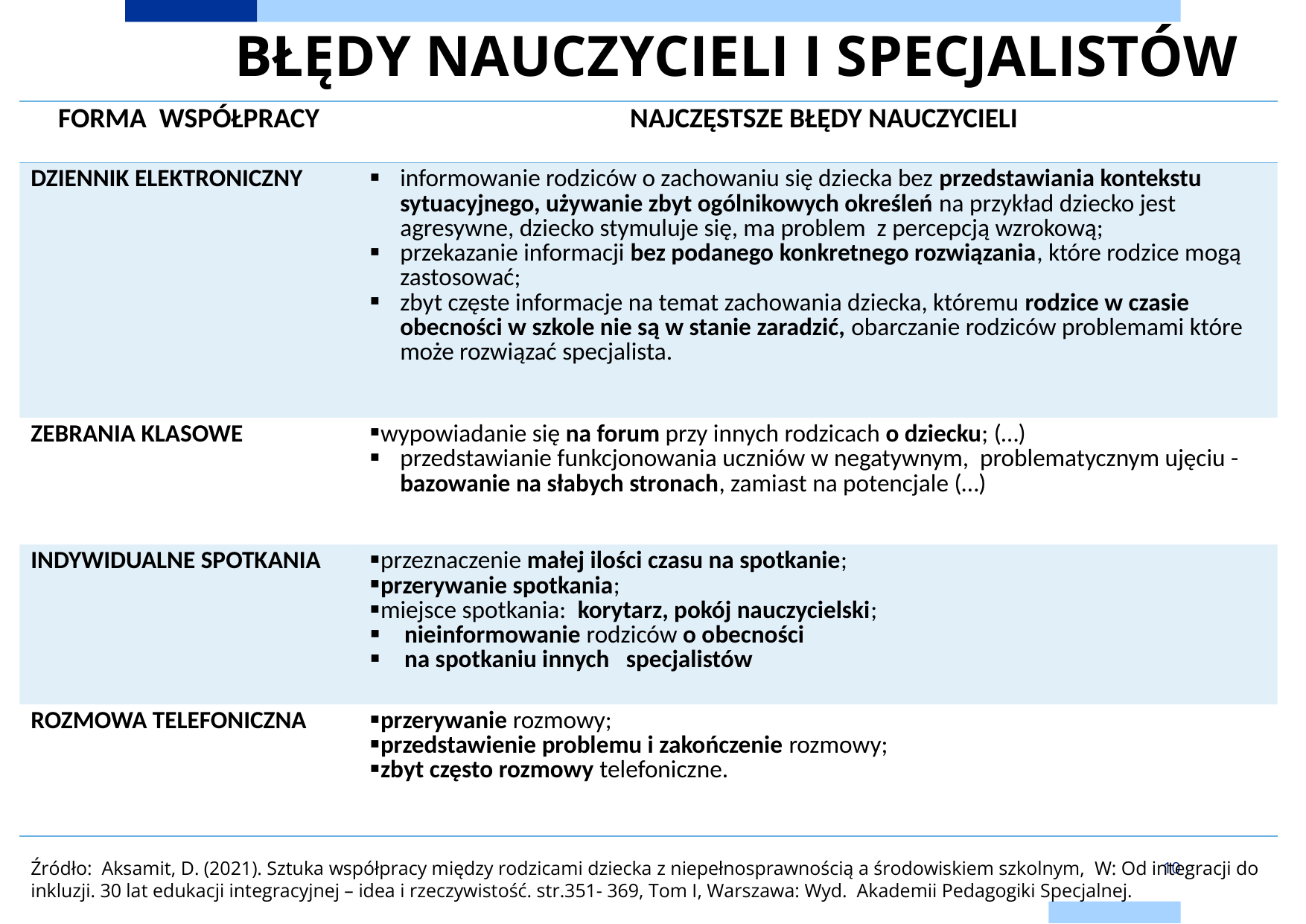

BŁĘDY NAUCZYCIELI I SPECJALISTÓW
| FORMA WSPÓŁPRACY | NAJCZĘSTSZE BŁĘDY NAUCZYCIELI |
| --- | --- |
| DZIENNIK ELEKTRONICZNY | informowanie rodziców o zachowaniu się dziecka bez przedstawiania kontekstu sytuacyjnego, używanie zbyt ogólnikowych określeń na przykład dziecko jest agresywne, dziecko stymuluje się, ma problem z percepcją wzrokową; przekazanie informacji bez podanego konkretnego rozwiązania, które rodzice mogą zastosować; zbyt częste informacje na temat zachowania dziecka, któremu rodzice w czasie obecności w szkole nie są w stanie zaradzić, obarczanie rodziców problemami które może rozwiązać specjalista. |
| ZEBRANIA KLASOWE | wypowiadanie się na forum przy innych rodzicach o dziecku; (…) przedstawianie funkcjonowania uczniów w negatywnym, problematycznym ujęciu - bazowanie na słabych stronach, zamiast na potencjale (…) |
| INDYWIDUALNE SPOTKANIA | przeznaczenie małej ilości czasu na spotkanie; przerywanie spotkania; miejsce spotkania: korytarz, pokój nauczycielski; nieinformowanie rodziców o obecności na spotkaniu innych specjalistów |
| ROZMOWA TELEFONICZNA | przerywanie rozmowy; przedstawienie problemu i zakończenie rozmowy; zbyt często rozmowy telefoniczne. |

Źródło:  Aksamit, D. (2021). Sztuka współpracy między rodzicami dziecka z niepełnosprawnością a środowiskiem szkolnym,  W: Od integracji do inkluzji. 30 lat edukacji integracyjnej – idea i rzeczywistość. str.351- 369, Tom I, Warszawa: Wyd.  Akademii Pedagogiki Specjalnej.
10